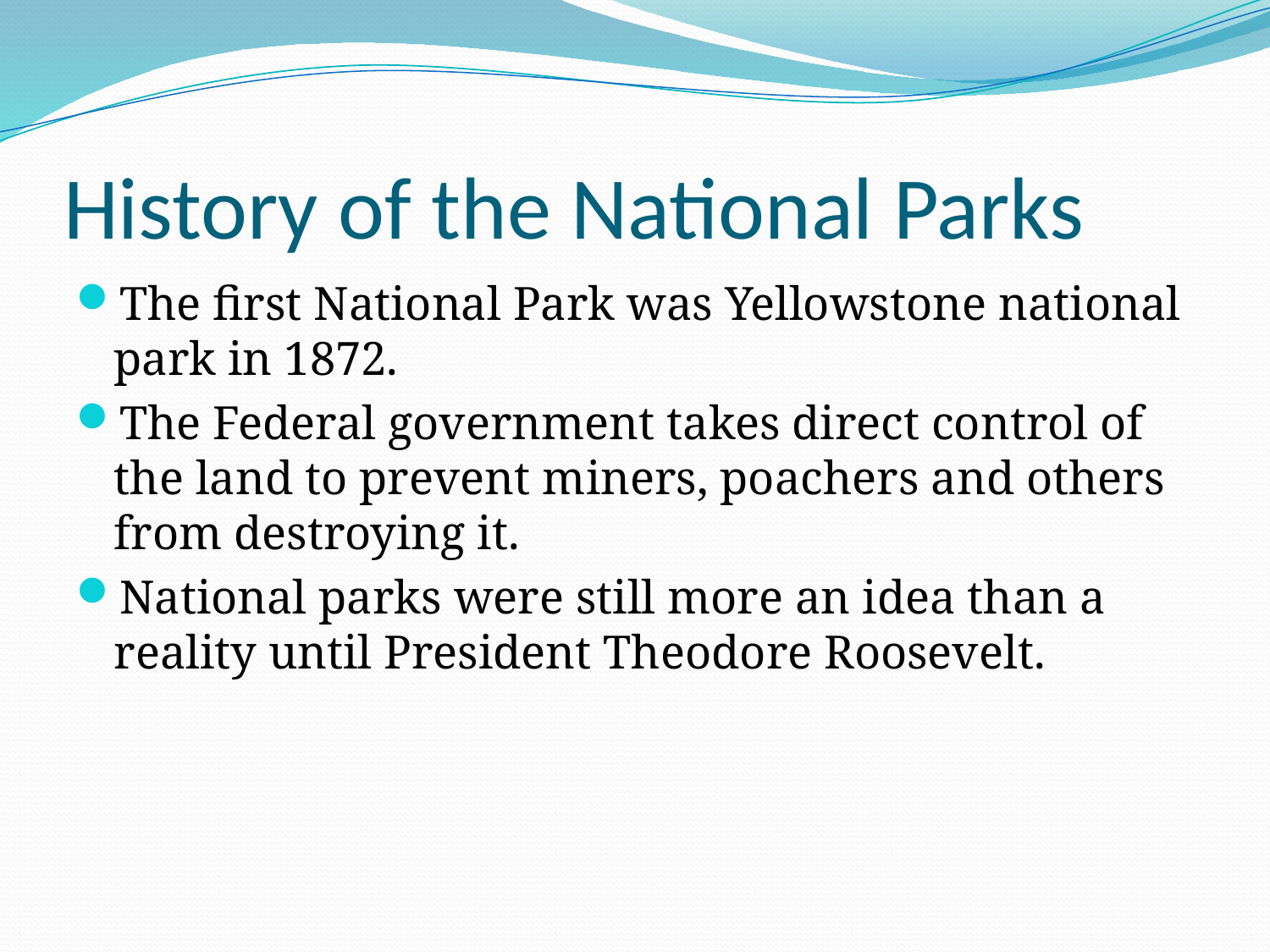

# History of the National Parks
The first National Park was Yellowstone national park in 1872.
The Federal government takes direct control of the land to prevent miners, poachers and others from destroying it.
National parks were still more an idea than a reality until President Theodore Roosevelt.